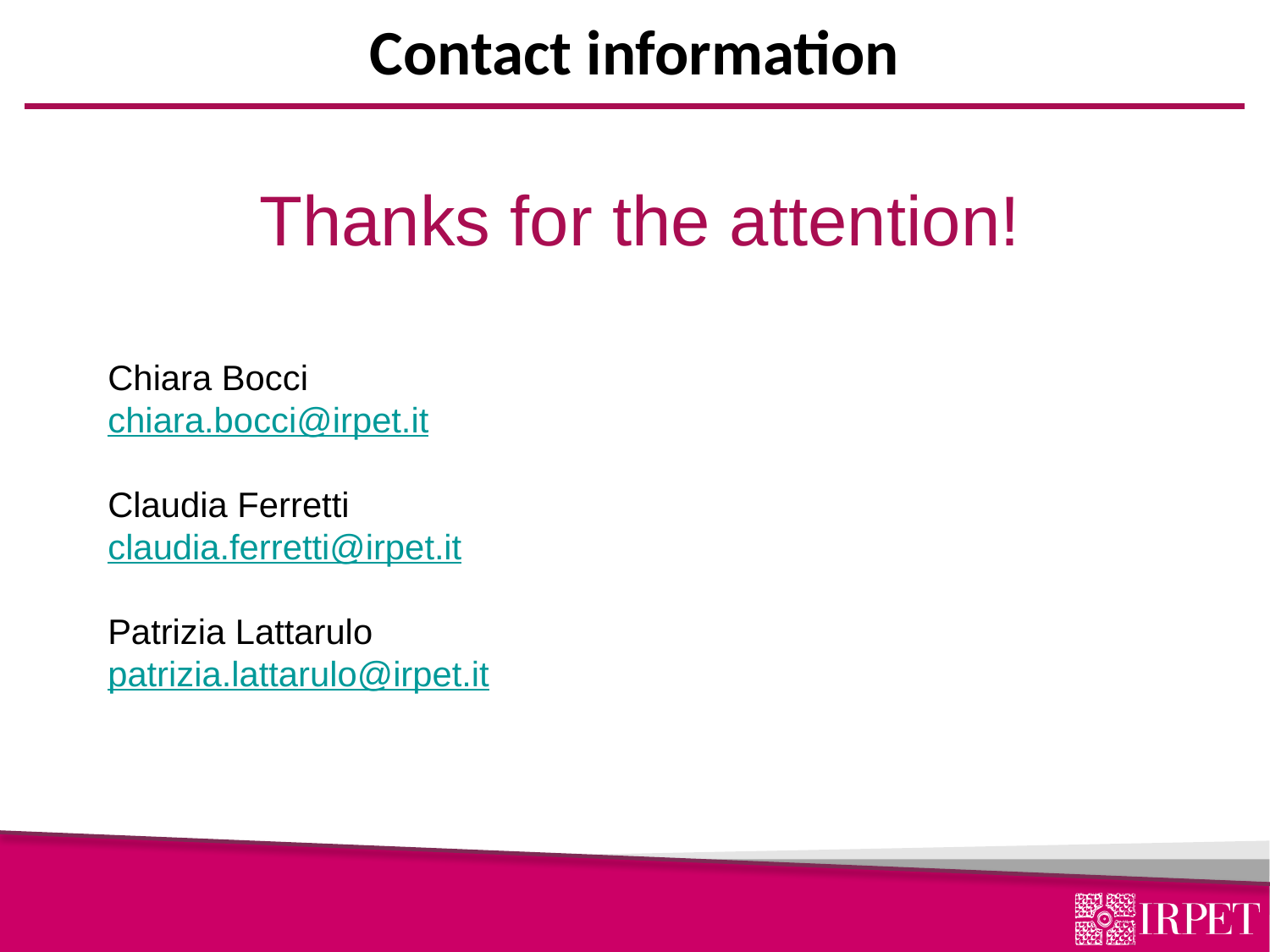

Contact information

Thanks for the attention!
Chiara Bocci
chiara.bocci@irpet.it

Claudia Ferretti
claudia.ferretti@irpet.it

Patrizia Lattarulo
patrizia.lattarulo@irpet.it